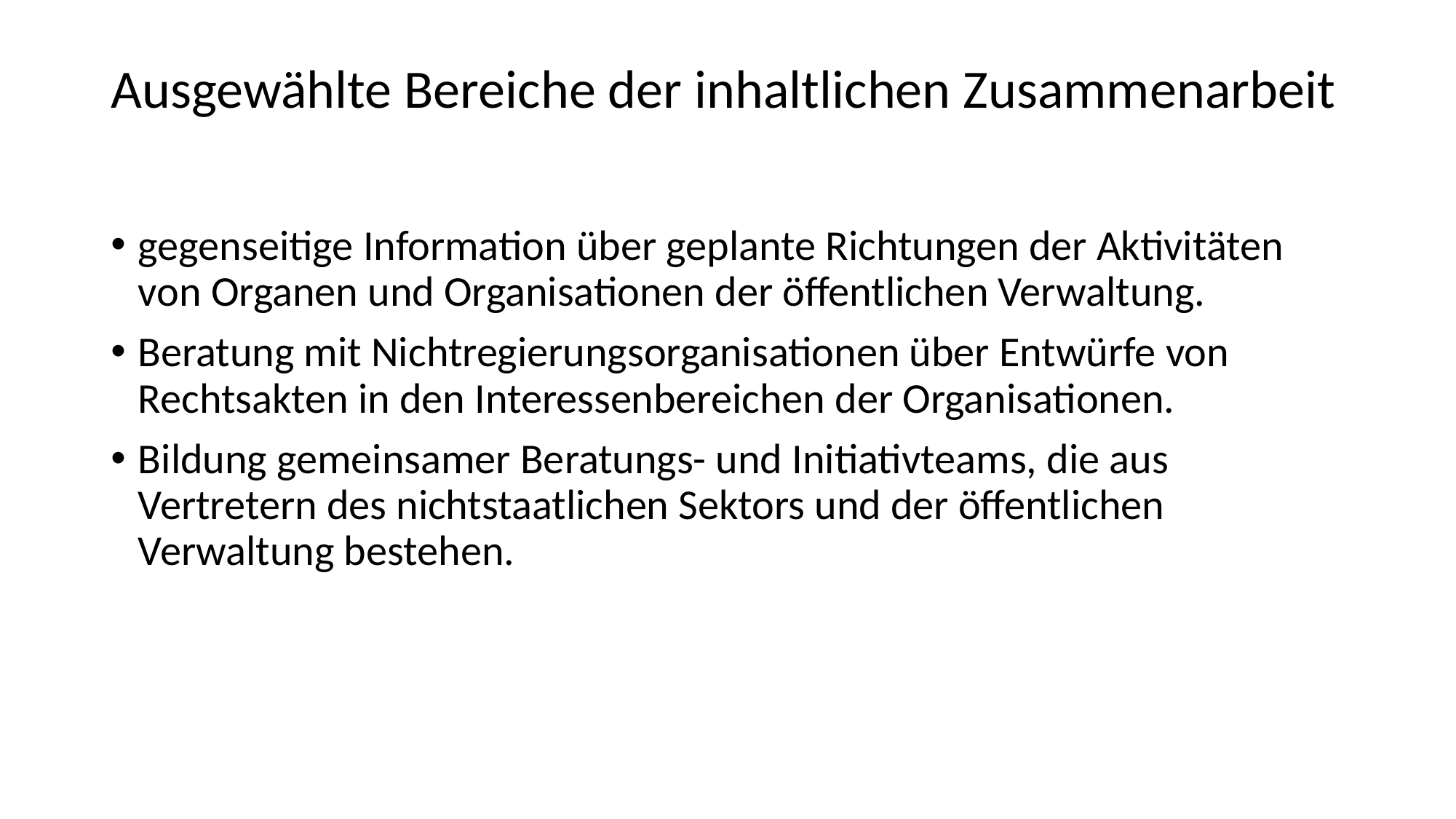

# Ausgewählte Bereiche der inhaltlichen Zusammenarbeit
gegenseitige Information über geplante Richtungen der Aktivitäten von Organen und Organisationen der öffentlichen Verwaltung.
Beratung mit Nichtregierungsorganisationen über Entwürfe von Rechtsakten in den Interessenbereichen der Organisationen.
Bildung gemeinsamer Beratungs- und Initiativteams, die aus Vertretern des nichtstaatlichen Sektors und der öffentlichen Verwaltung bestehen.